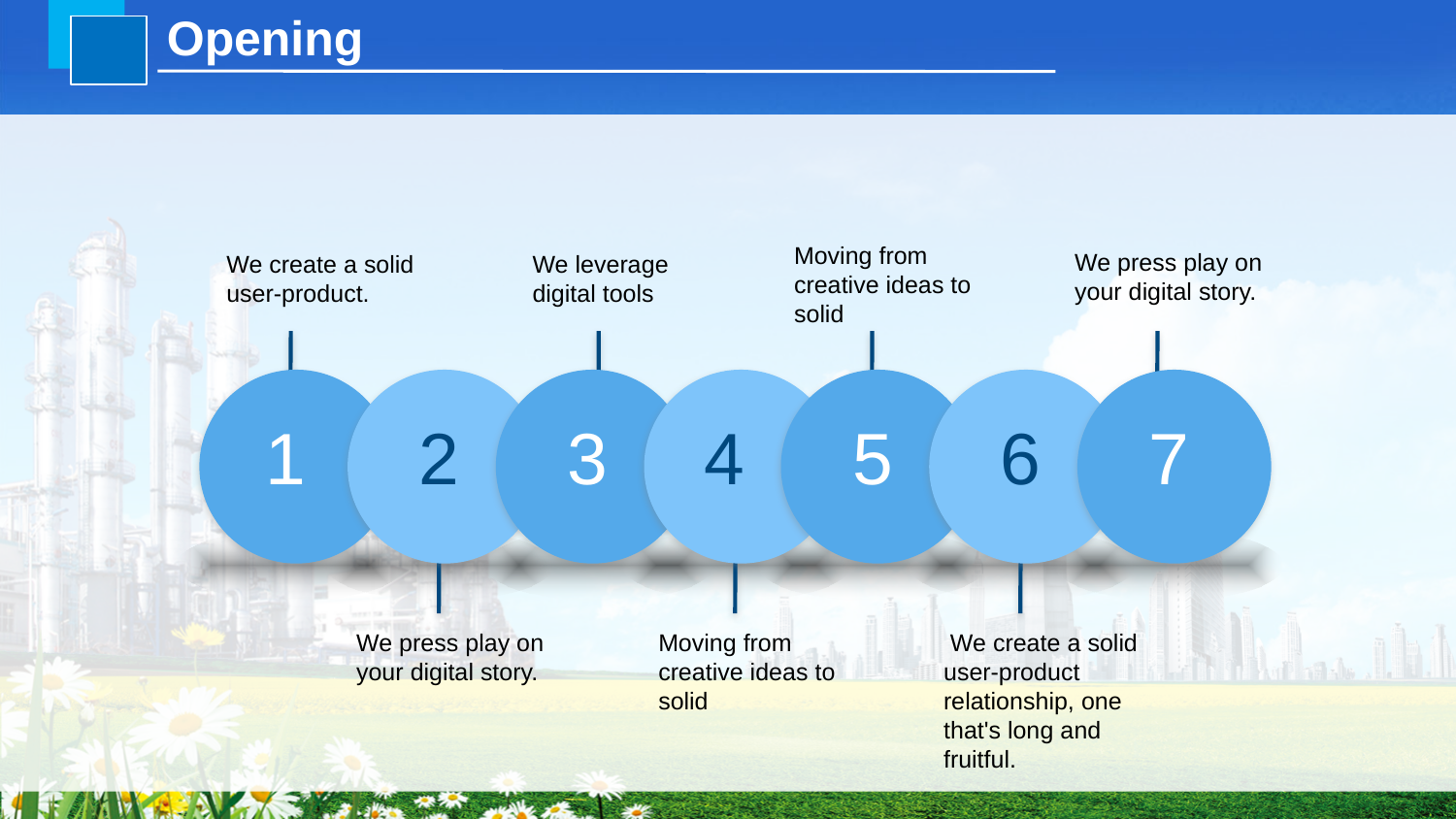

Opening
Moving from creative ideas to solid
We press play on your digital story.
We create a solid user-product.
We leverage digital tools

1

2

3

4

5

6

7

We press play on your digital story.
Moving from creative ideas to solid
 We create a solid user-product relationship, one that's long and fruitful.